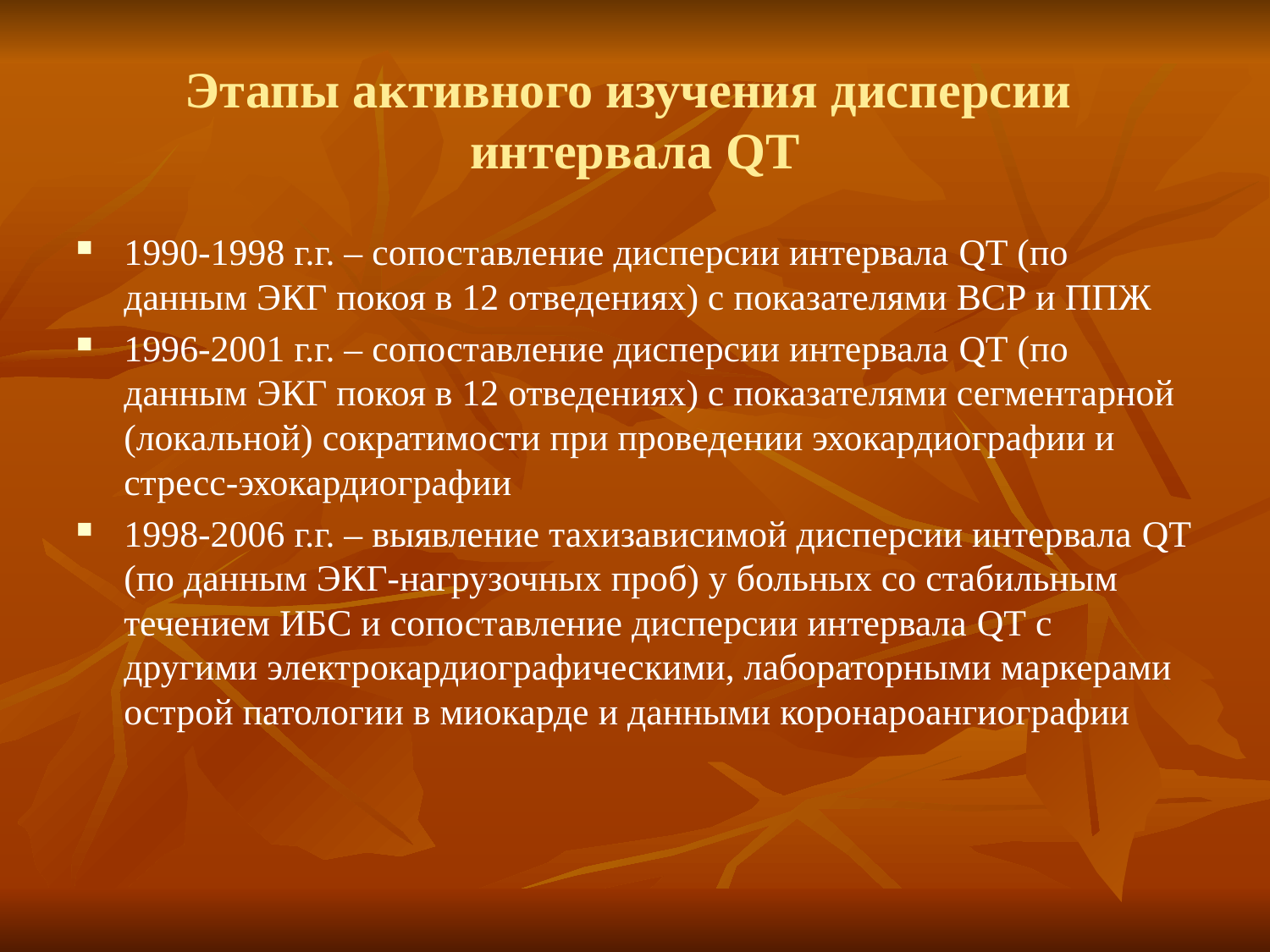

Этапы активного изучения дисперсии
интервала QT
1990-1998 г.г. – сопоставление дисперсии интервала QT (по данным ЭКГ покоя в 12 отведениях) с показателями ВСР и ППЖ
1996-2001 г.г. – сопоставление дисперсии интервала QT (по данным ЭКГ покоя в 12 отведениях) с показателями сегментарной (локальной) сократимости при проведении эхокардиографии и стресс-эхокардиографии
1998-2006 г.г. – выявление тахизависимой дисперсии интервала QT (по данным ЭКГ-нагрузочных проб) у больных со стабильным течением ИБС и сопоставление дисперсии интервала QT с другими электрокардиографическими, лабораторными маркерами острой патологии в миокарде и данными коронароангиографии